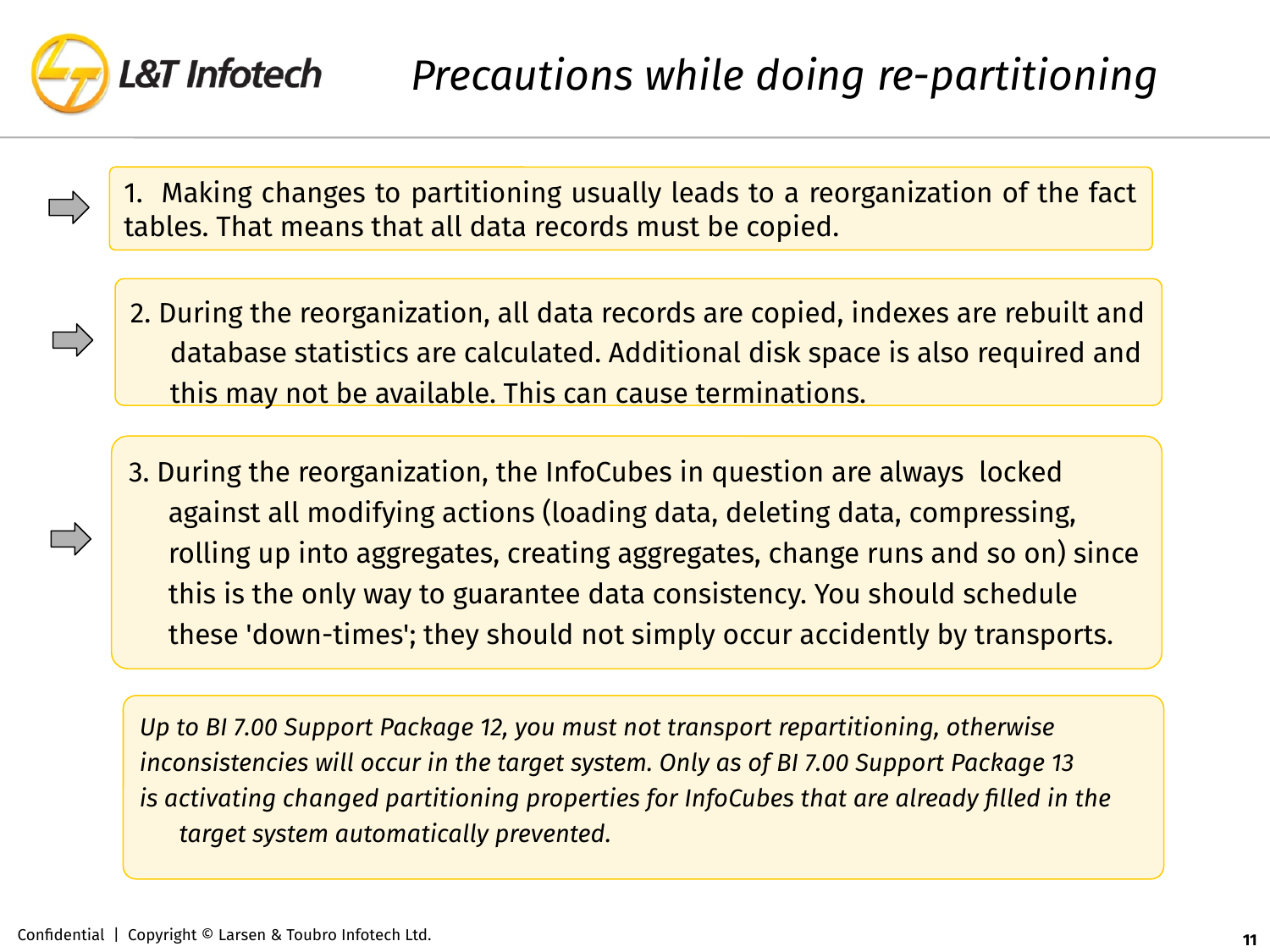

# Precautions while doing re-partitioning
1.  Making changes to partitioning usually leads to a reorganization of the fact tables. That means that all data records must be copied.

2. During the reorganization, all data records are copied, indexes are rebuilt and database statistics are calculated. Additional disk space is also required and this may not be available. This can cause terminations.

3. During the reorganization, the InfoCubes in question are always  locked against all modifying actions (loading data, deleting data, compressing, rolling up into aggregates, creating aggregates, change runs and so on) since this is the only way to guarantee data consistency. You should schedule these 'down-times'; they should not simply occur accidently by transports.

Up to BI 7.00 Support Package 12, you must not transport repartitioning, otherwise
inconsistencies will occur in the target system. Only as of BI 7.00 Support Package 13
is activating changed partitioning properties for InfoCubes that are already filled in the target system automatically prevented.
Confidential  |  Copyright © Larsen & Toubro Infotech Ltd.
11